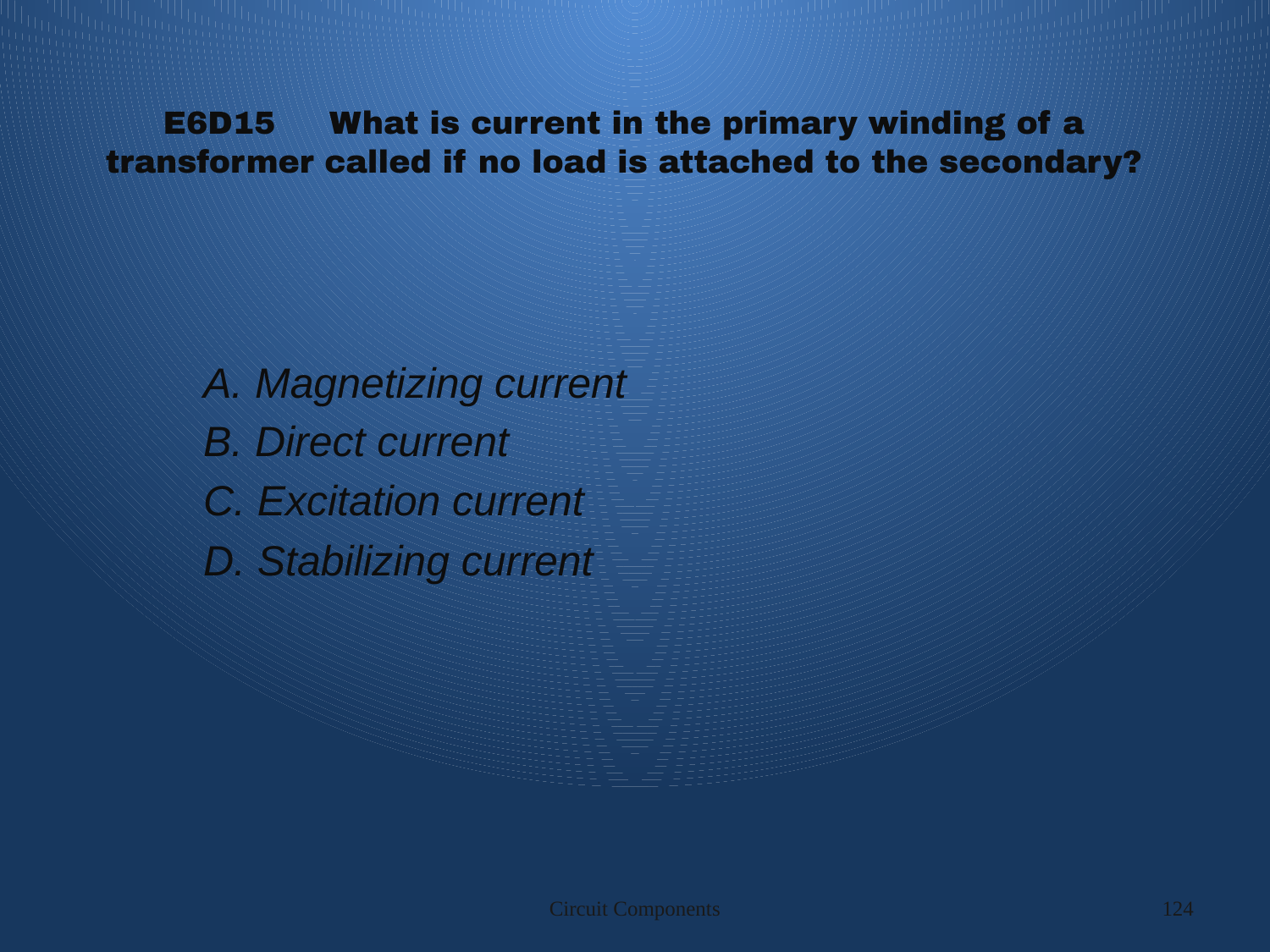

# E6D15     What is current in the primary winding of a transformer called if no load is attached to the secondary?
A. Magnetizing current
B. Direct current
C. Excitation current
D. Stabilizing current
Circuit Components
124